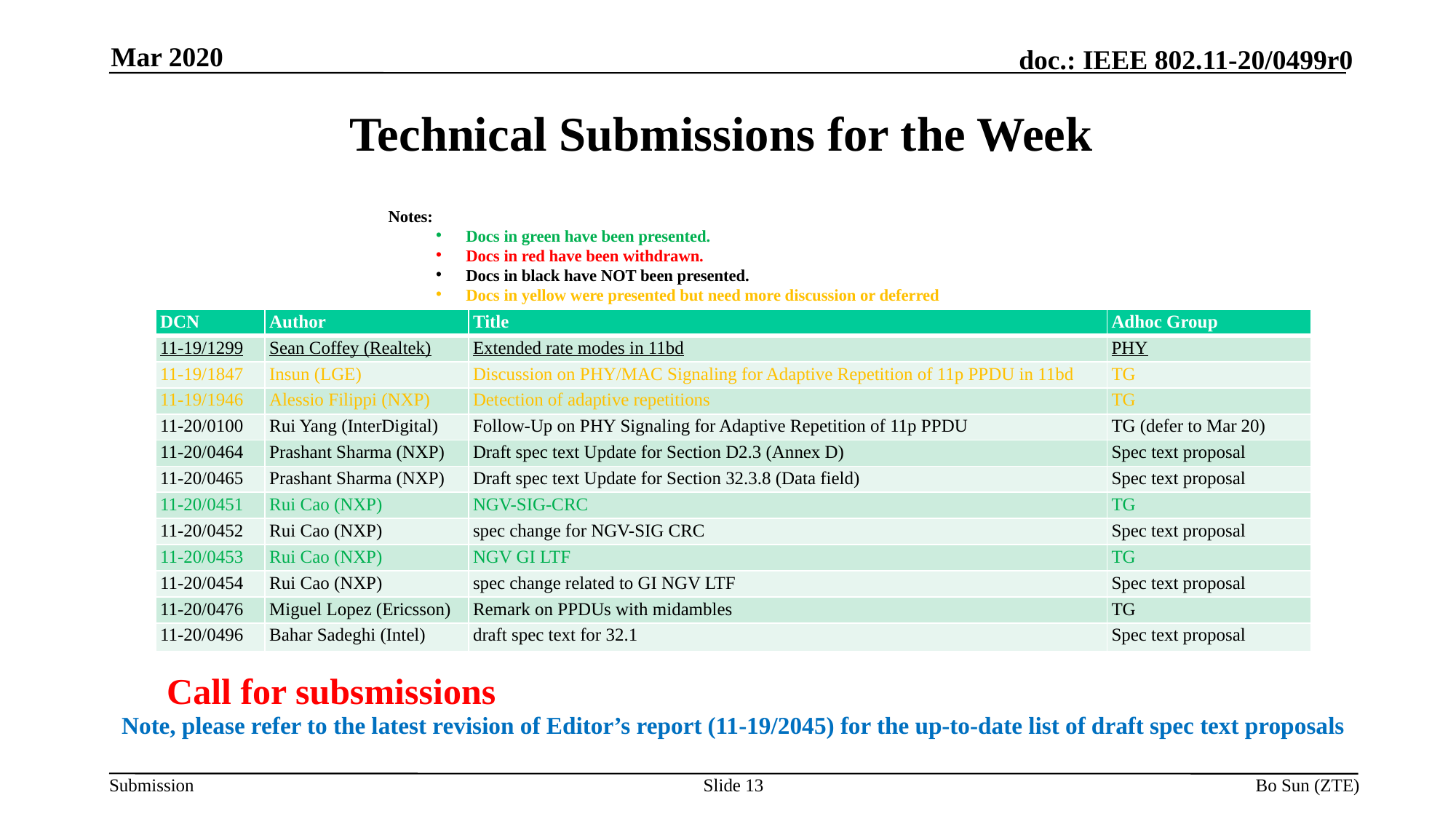

Mar 2020
Technical Submissions for the Week
Notes:
Docs in green have been presented.
Docs in red have been withdrawn.
Docs in black have NOT been presented.
Docs in yellow were presented but need more discussion or deferred
| DCN | Author | Title | Adhoc Group |
| --- | --- | --- | --- |
| 11-19/1299 | Sean Coffey (Realtek) | Extended rate modes in 11bd | PHY |
| 11-19/1847 | Insun (LGE) | Discussion on PHY/MAC Signaling for Adaptive Repetition of 11p PPDU in 11bd | TG |
| 11-19/1946 | Alessio Filippi (NXP) | Detection of adaptive repetitions | TG |
| 11-20/0100 | Rui Yang (InterDigital) | Follow-Up on PHY Signaling for Adaptive Repetition of 11p PPDU | TG (defer to Mar 20) |
| 11-20/0464 | Prashant Sharma (NXP) | Draft spec text Update for Section D2.3 (Annex D) | Spec text proposal |
| 11-20/0465 | Prashant Sharma (NXP) | Draft spec text Update for Section 32.3.8 (Data field) | Spec text proposal |
| 11-20/0451 | Rui Cao (NXP) | NGV-SIG-CRC | TG |
| 11-20/0452 | Rui Cao (NXP) | spec change for NGV-SIG CRC | Spec text proposal |
| 11-20/0453 | Rui Cao (NXP) | NGV GI LTF | TG |
| 11-20/0454 | Rui Cao (NXP) | spec change related to GI NGV LTF | Spec text proposal |
| 11-20/0476 | Miguel Lopez (Ericsson) | Remark on PPDUs with midambles | TG |
| 11-20/0496 | Bahar Sadeghi (Intel) | draft spec text for 32.1 | Spec text proposal |
Call for subsmissions
Note, please refer to the latest revision of Editor’s report (11-19/2045) for the up-to-date list of draft spec text proposals
Slide 13
Bo Sun (ZTE)